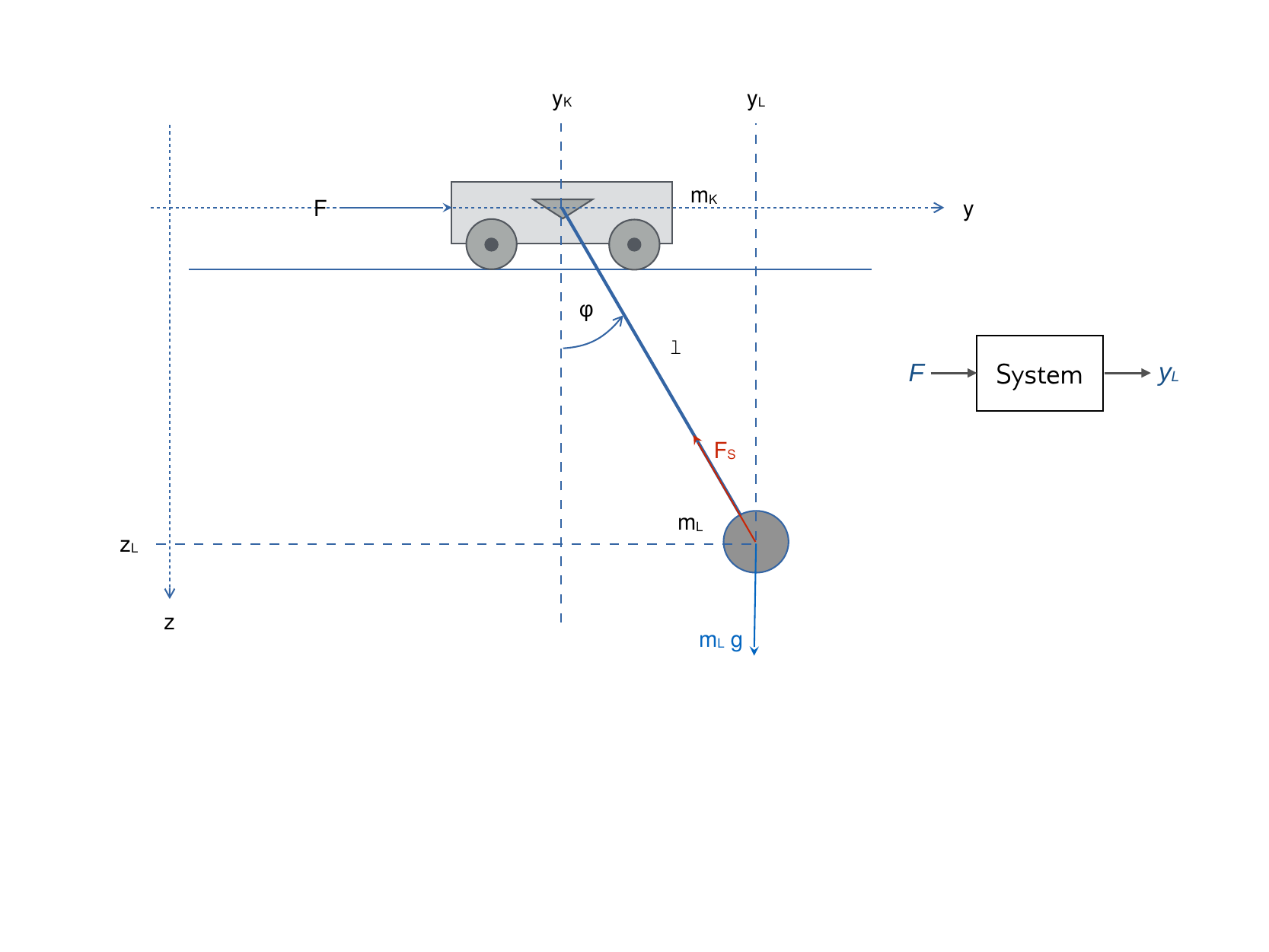

yK
yL

mK

F
y

φ

l

System
yL
F

FS

mL

zL

mL g
z